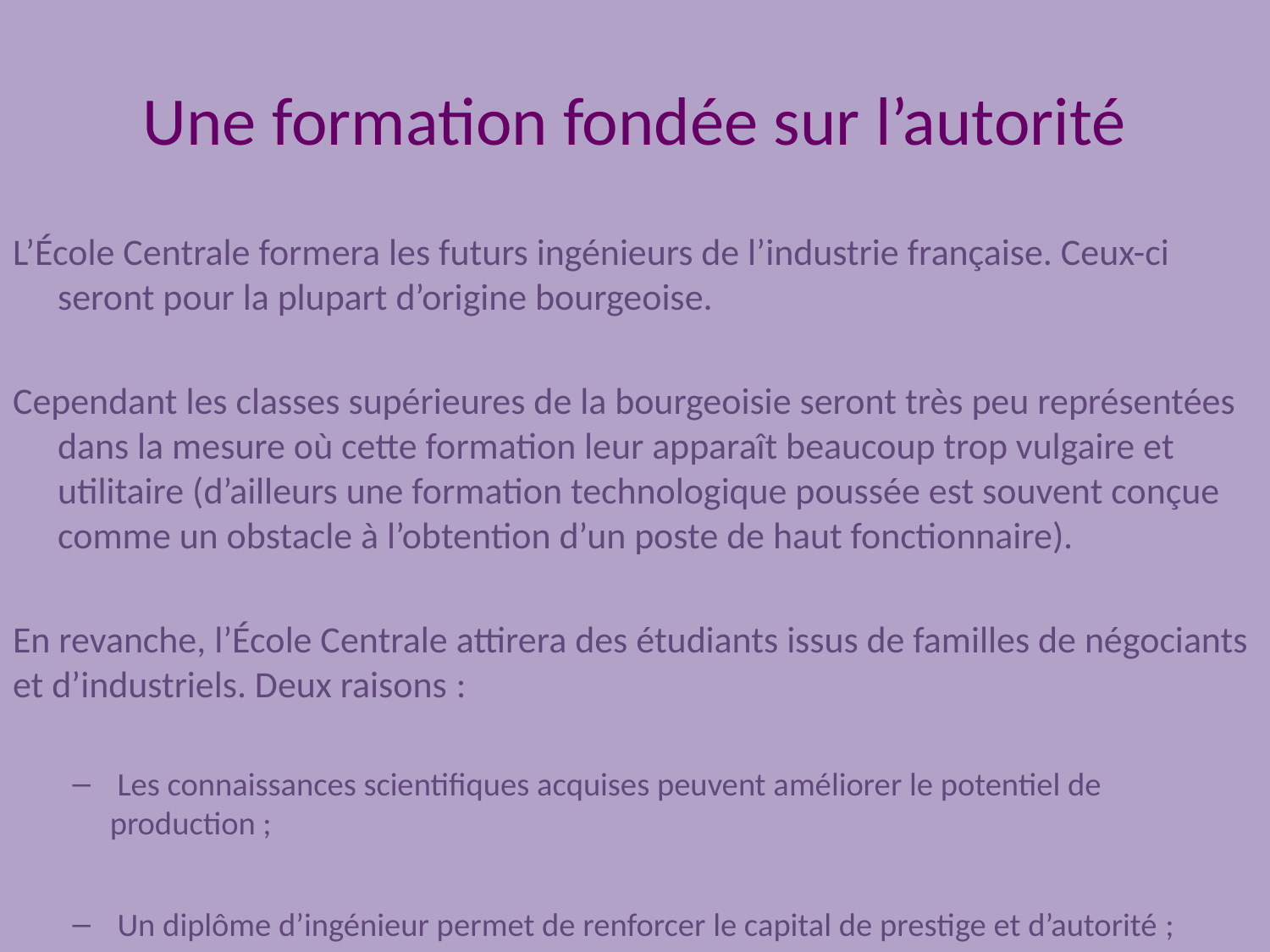

# Une formation fondée sur l’autorité
L’École Centrale formera les futurs ingénieurs de l’industrie française. Ceux-ci seront pour la plupart d’origine bourgeoise.

Cependant les classes supérieures de la bourgeoisie seront très peu représentées dans la mesure où cette formation leur apparaît beaucoup trop vulgaire et utilitaire (d’ailleurs une formation technologique poussée est souvent conçue comme un obstacle à l’obtention d’un poste de haut fonctionnaire).

En revanche, l’École Centrale attirera des étudiants issus de familles de négociants et d’industriels. Deux raisons :

 Les connaissances scientifiques acquises peuvent améliorer le potentiel de production ;

 Un diplôme d’ingénieur permet de renforcer le capital de prestige et d’autorité ;